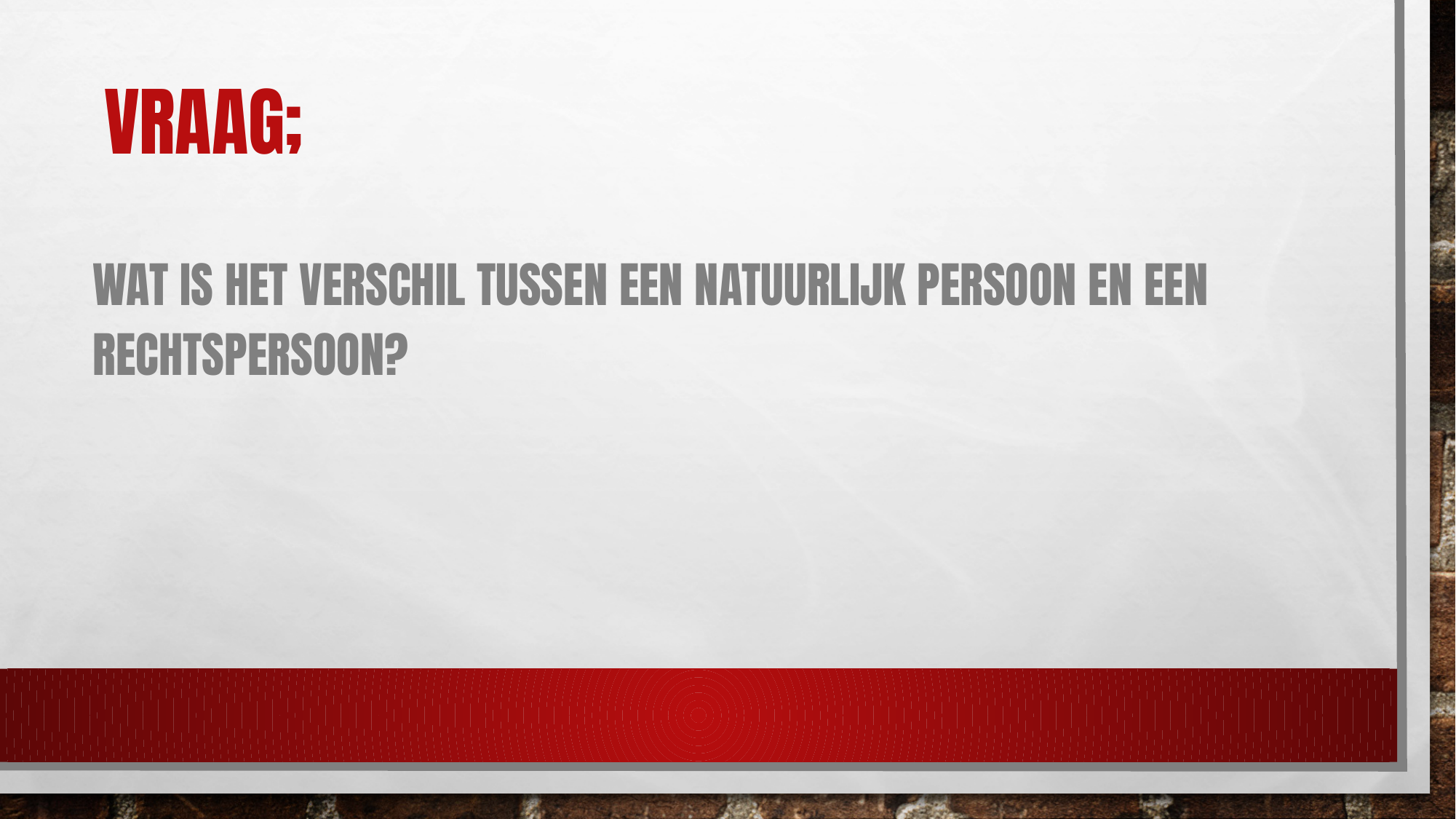

# Vraag;
Wat is het verschil tussen een natuurlijk persoon en een rechtspersoon?